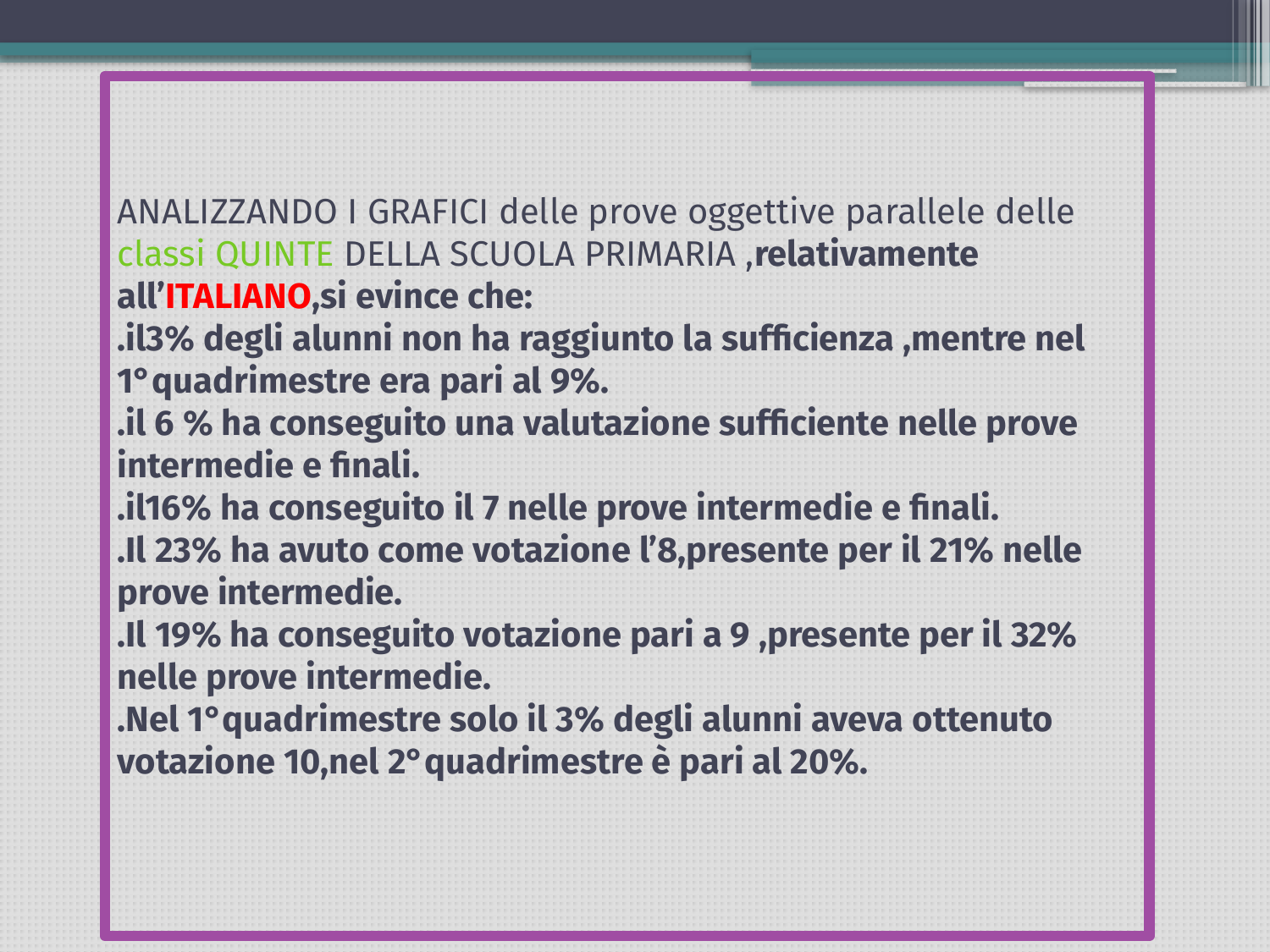

# ANALIZZANDO I GRAFICI delle prove oggettive parallele delle classi QUINTE DELLA SCUOLA PRIMARIA ,relativamente all’ITALIANO,si evince che: .il3% degli alunni non ha raggiunto la sufficienza ,mentre nel 1°quadrimestre era pari al 9%. .il 6 % ha conseguito una valutazione sufficiente nelle prove intermedie e finali. .il16% ha conseguito il 7 nelle prove intermedie e finali. .Il 23% ha avuto come votazione l’8,presente per il 21% nelle prove intermedie. .Il 19% ha conseguito votazione pari a 9 ,presente per il 32% nelle prove intermedie. .Nel 1°quadrimestre solo il 3% degli alunni aveva ottenuto votazione 10,nel 2°quadrimestre è pari al 20%.